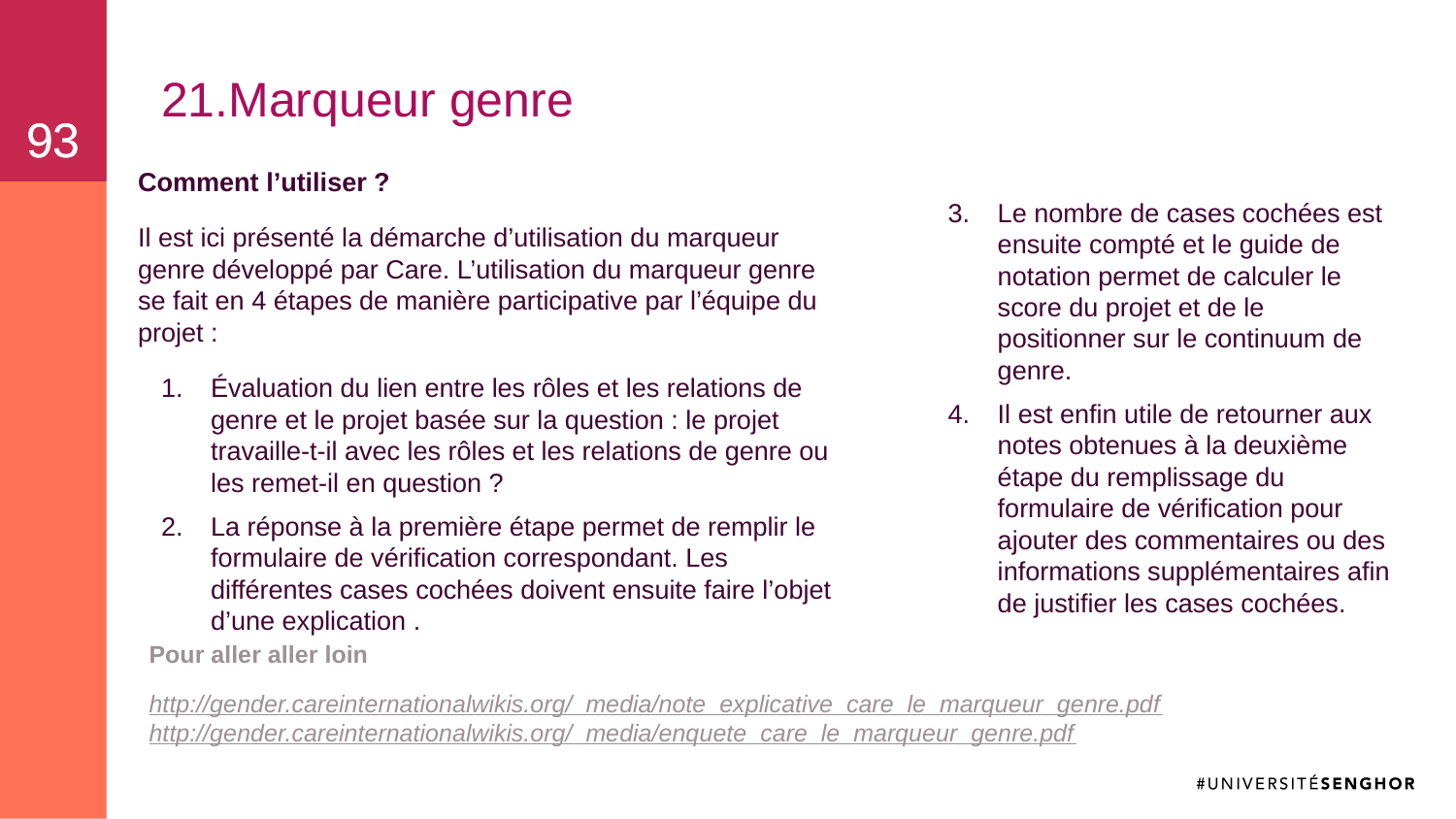

93
93
# Marqueur genre

Comment l’utiliser ?
Il est ici présenté la démarche d’utilisation du marqueur genre développé par Care. L’utilisation du marqueur genre se fait en 4 étapes de manière participative par l’équipe du projet :
Évaluation du lien entre les rôles et les relations de genre et le projet basée sur la question : le projet travaille-t-il avec les rôles et les relations de genre ou les remet-il en question ?
La réponse à la première étape permet de remplir le formulaire de vérification correspondant. Les différentes cases cochées doivent ensuite faire l’objet d’une explication .

Le nombre de cases cochées est ensuite compté et le guide de notation permet de calculer le score du projet et de le positionner sur le continuum de genre.
Il est enfin utile de retourner aux notes obtenues à la deuxième étape du remplissage du formulaire de vérification pour ajouter des commentaires ou des informations supplémentaires afin de justifier les cases cochées.

Pour aller aller loin
http://gender.careinternationalwikis.org/_media/note_explicative_care_le_marqueur_genre.pdf
http://gender.careinternationalwikis.org/_media/enquete_care_le_marqueur_genre.pdf